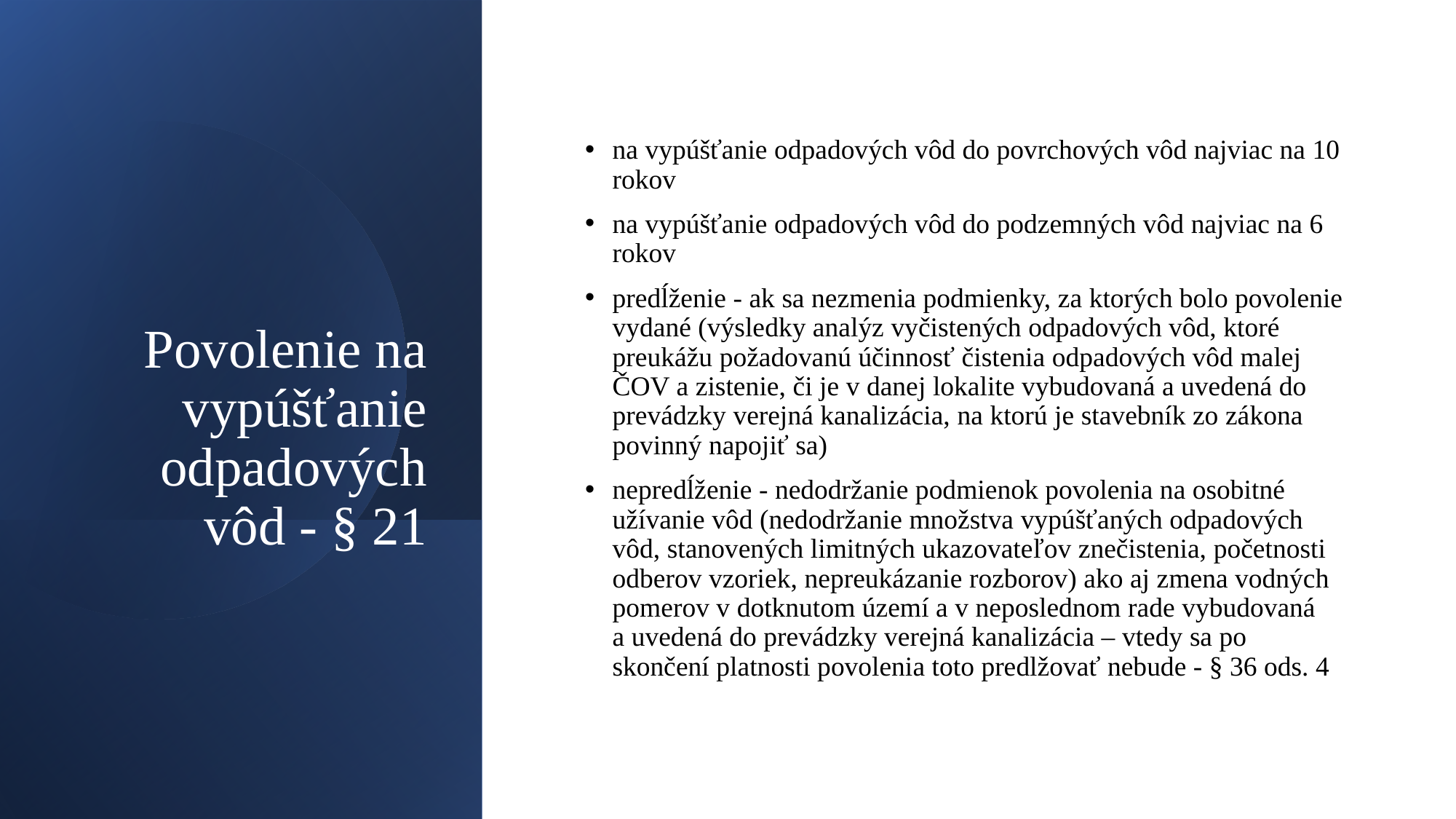

na vypúšťanie odpadových vôd do povrchových vôd najviac na 10 rokov
na vypúšťanie odpadových vôd do podzemných vôd najviac na 6 rokov
predĺženie - ak sa nezmenia podmienky, za ktorých bolo povolenie vydané (výsledky analýz vyčistených odpadových vôd, ktoré preukážu požadovanú účinnosť čistenia odpadových vôd malej ČOV a zistenie, či je v danej lokalite vybudovaná a uvedená do prevádzky verejná kanalizácia, na ktorú je stavebník zo zákona povinný napojiť sa)
nepredĺženie - nedodržanie podmienok povolenia na osobitné užívanie vôd (nedodržanie množstva vypúšťaných odpadových vôd, stanovených limitných ukazovateľov znečistenia, početnosti odberov vzoriek, nepreukázanie rozborov) ako aj zmena vodných pomerov v dotknutom území a v neposlednom rade vybudovaná a uvedená do prevádzky verejná kanalizácia – vtedy sa po skončení platnosti povolenia toto predlžovať nebude - § 36 ods. 4

# Povolenie na vypúšťanie odpadových vôd - § 21